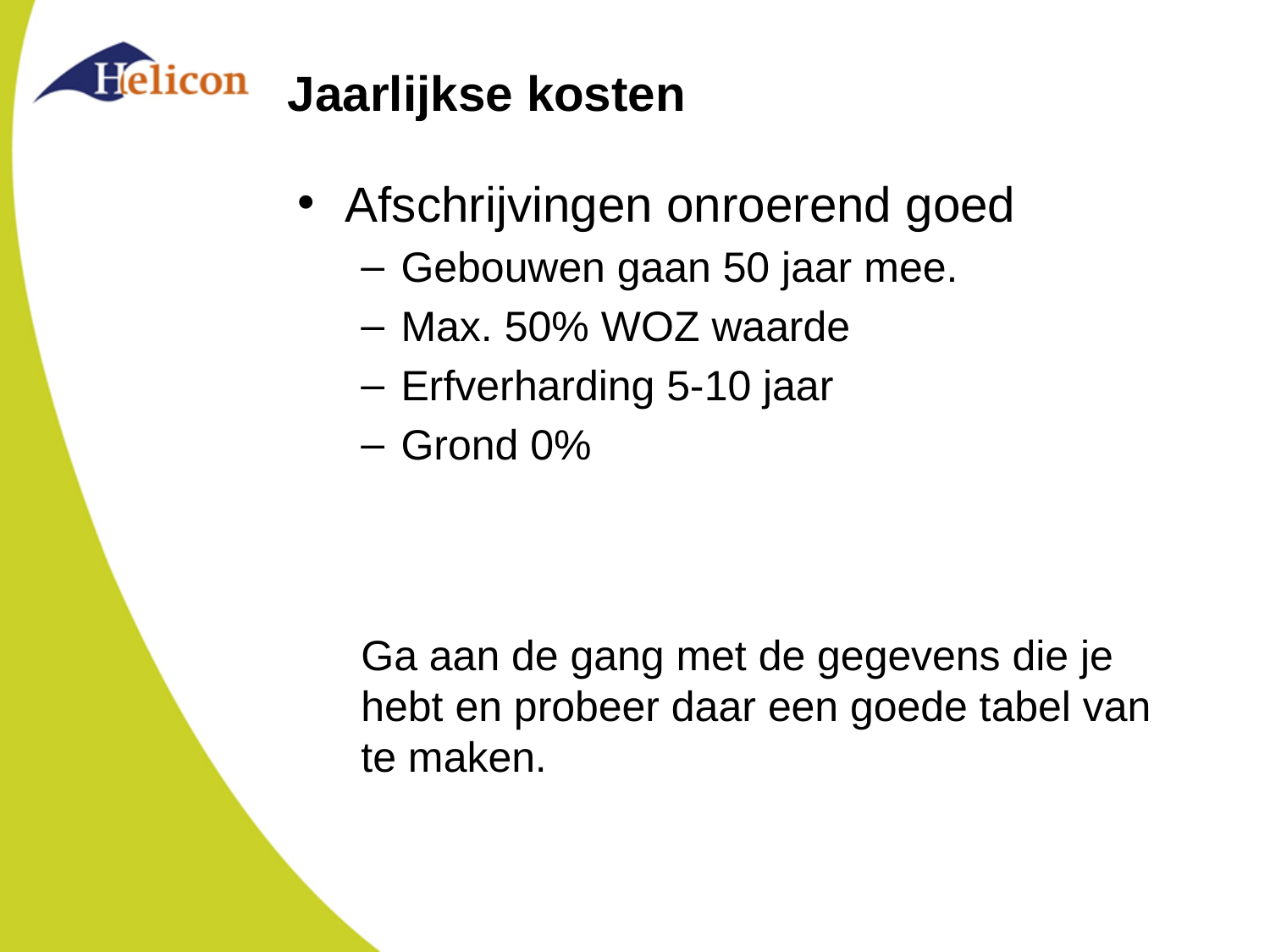

# Jaarlijkse kosten
Afschrijvingen onroerend goed
Gebouwen gaan 50 jaar mee.
Max. 50% WOZ waarde
Erfverharding 5-10 jaar
Grond 0%

Ga aan de gang met de gegevens die je hebt en probeer daar een goede tabel van te maken.